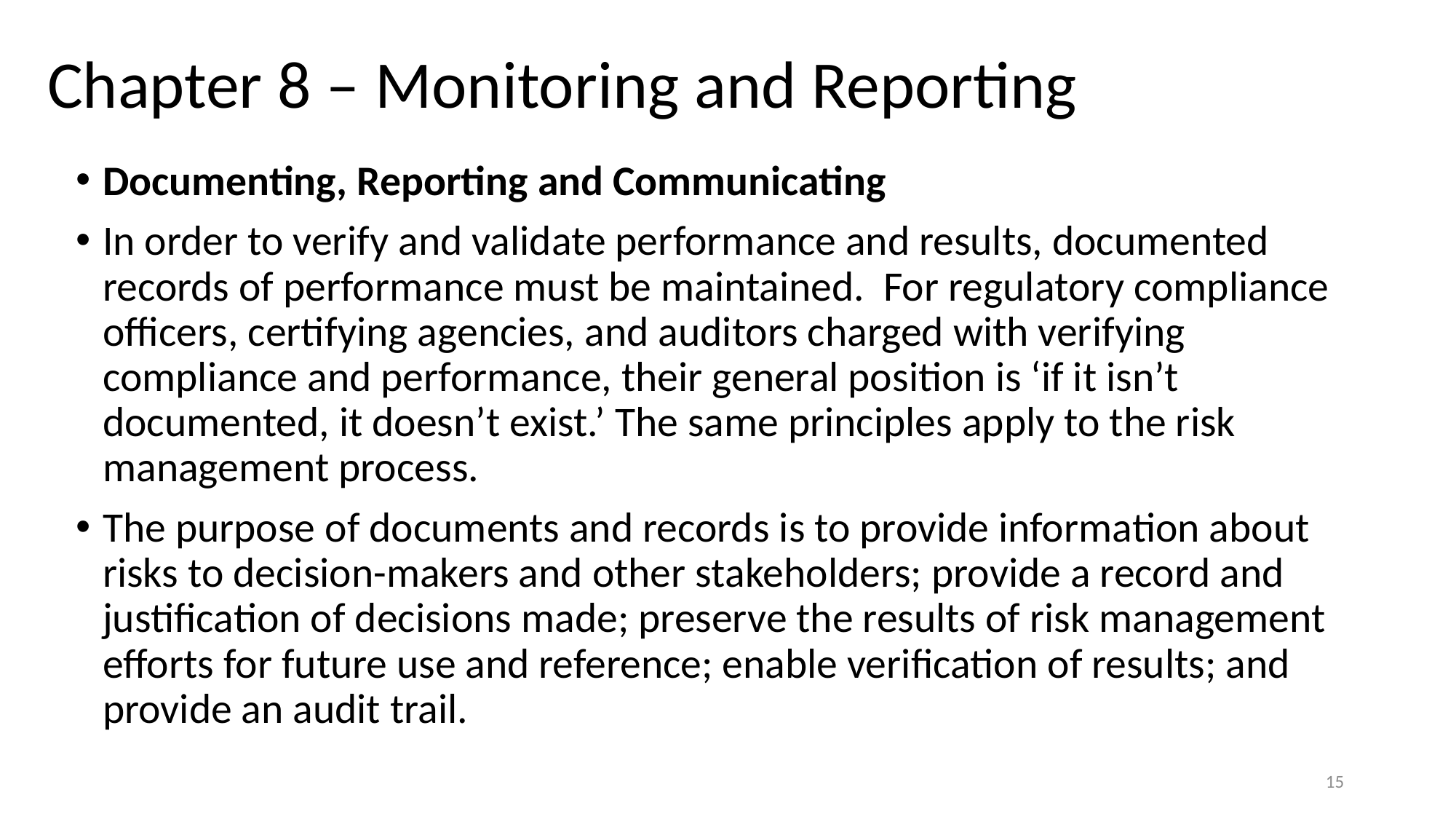

# Chapter 8 – Monitoring and Reporting
Documenting, Reporting and Communicating
In order to verify and validate performance and results, documented records of performance must be maintained.  For regulatory compliance officers, certifying agencies, and auditors charged with verifying compliance and performance, their general position is ‘if it isn’t documented, it doesn’t exist.’ The same principles apply to the risk management process.
The purpose of documents and records is to provide information about risks to decision-makers and other stakeholders; provide a record and justification of decisions made; preserve the results of risk management efforts for future use and reference; enable verification of results; and provide an audit trail.
15